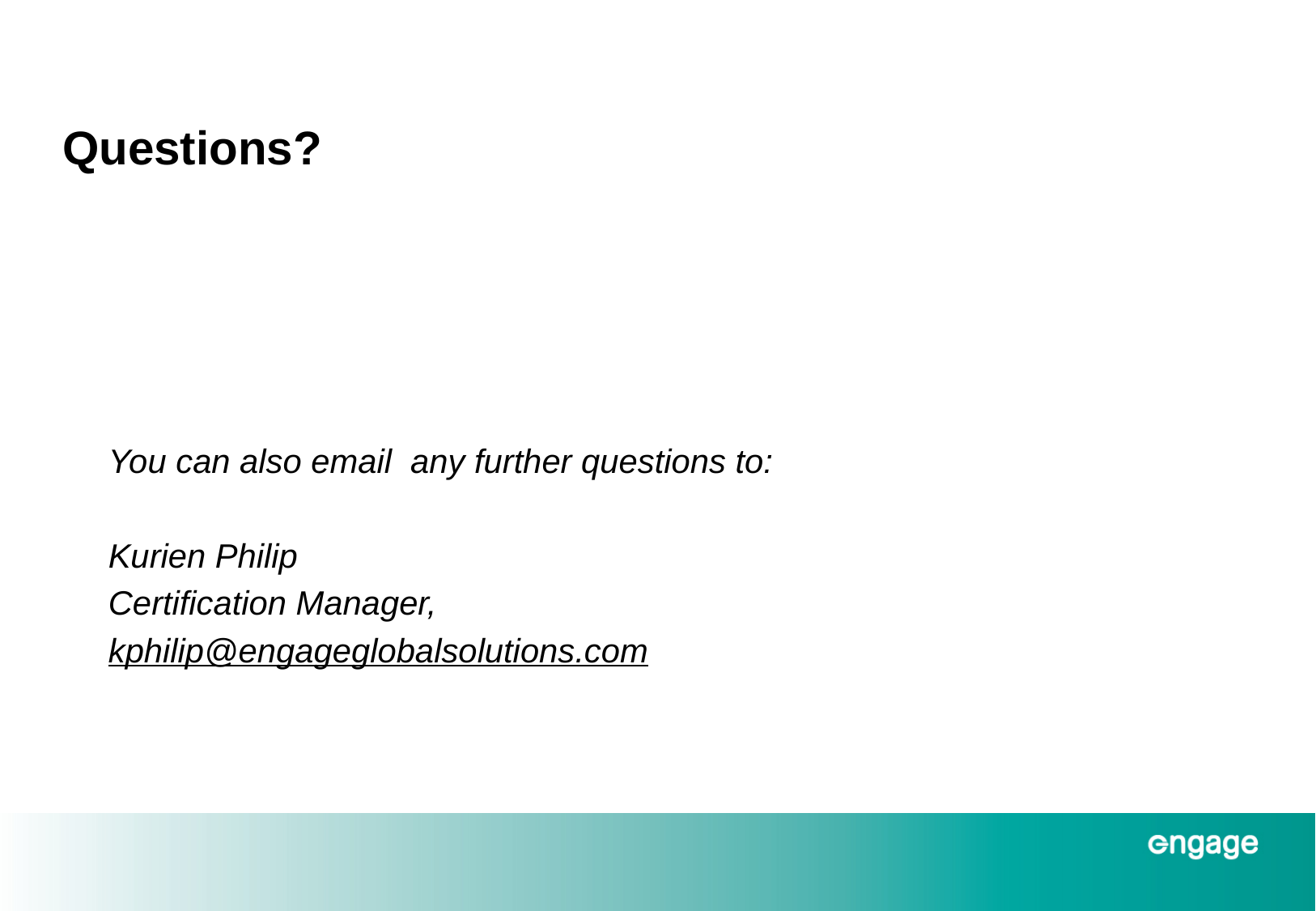

# Questions?

You can also email  any further questions to:

Kurien Philip
Certification Manager,
kphilip@engageglobalsolutions.com